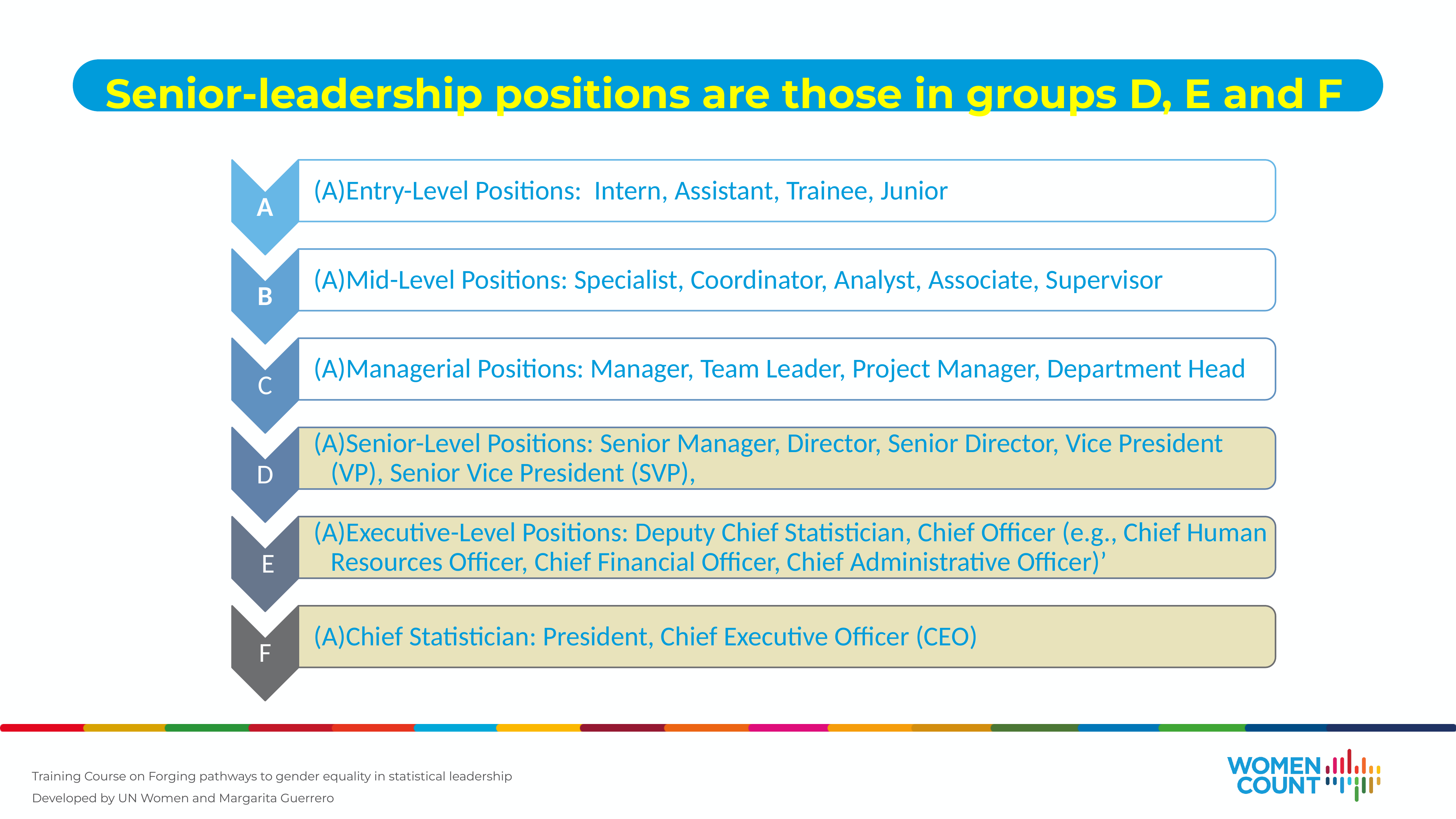

Senior-leadership positions are those in groups D, E and F
A
Entry-Level Positions:  Intern, Assistant, Trainee, Junior
B
Mid-Level Positions: Specialist, Coordinator, Analyst, Associate, Supervisor
C
Managerial Positions: Manager, Team Leader, Project Manager, Department Head
D
Senior-Level Positions: Senior Manager, Director, Senior Director, Vice President (VP), Senior Vice President (SVP),
 E
Executive-Level Positions: Deputy Chief Statistician, Chief Officer (e.g., Chief Human Resources Officer, Chief Financial Officer, Chief Administrative Officer)’
F
Chief Statistician: President, Chief Executive Officer (CEO)
Training Course on Forging pathways to gender equality in statistical leadership
Developed by UN Women and Margarita Guerrero